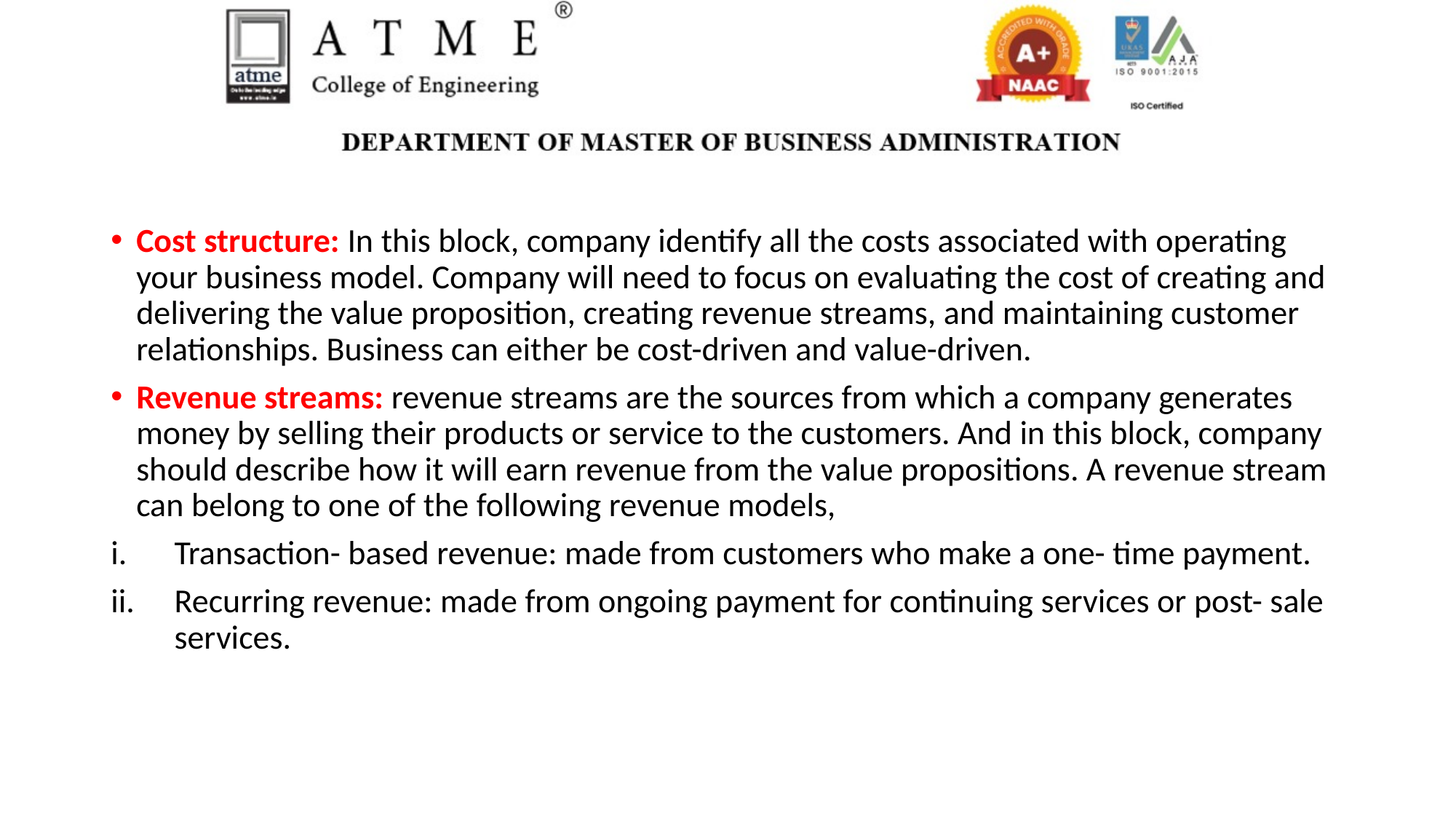

Cost structure: In this block, company identify all the costs associated with operating your business model. Company will need to focus on evaluating the cost of creating and delivering the value proposition, creating revenue streams, and maintaining customer relationships. Business can either be cost-driven and value-driven.
Revenue streams: revenue streams are the sources from which a company generates money by selling their products or service to the customers. And in this block, company should describe how it will earn revenue from the value propositions. A revenue stream can belong to one of the following revenue models,
Transaction- based revenue: made from customers who make a one- time payment.
Recurring revenue: made from ongoing payment for continuing services or post- sale services.